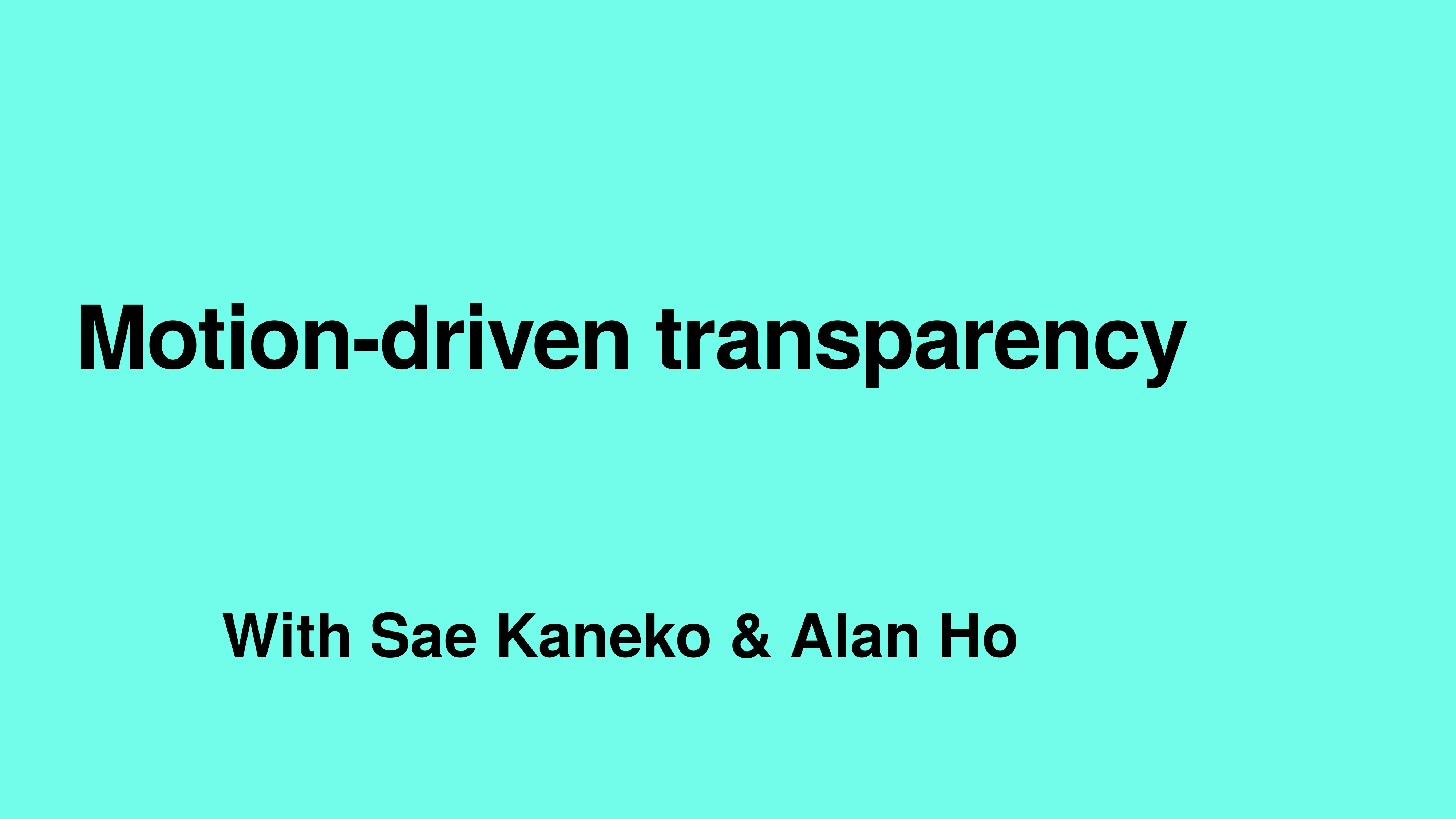

# Motion-driven transparency
With Sae Kaneko & Alan Ho